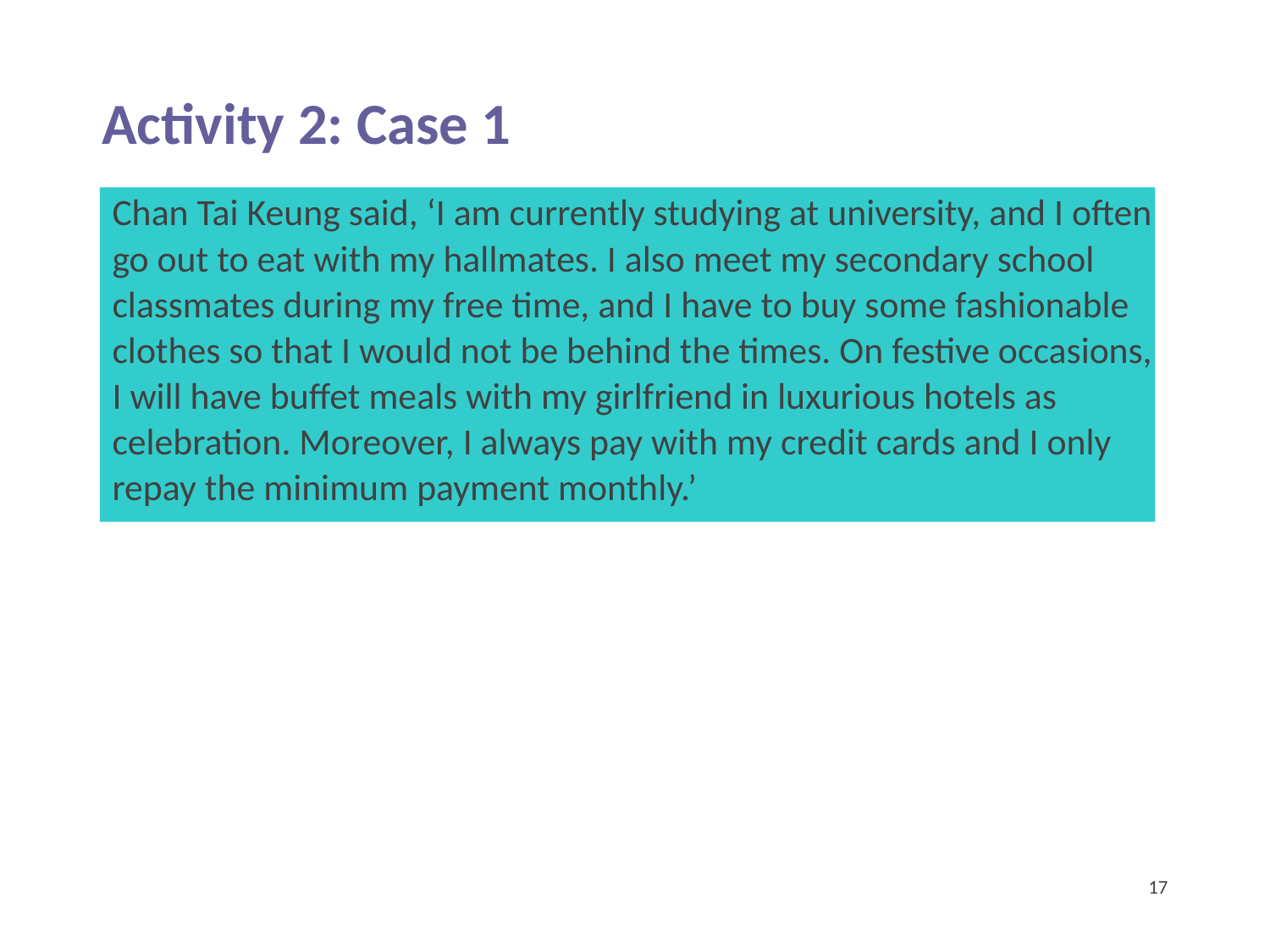

Activity 2: Case 1
Chan Tai Keung said, ‘I am currently studying at university, and I often go out to eat with my hallmates. I also meet my secondary school classmates during my free time, and I have to buy some fashionable clothes so that I would not be behind the times. On festive occasions, I will have buffet meals with my girlfriend in luxurious hotels as celebration. Moreover, I always pay with my credit cards and I only repay the minimum payment monthly.’
17